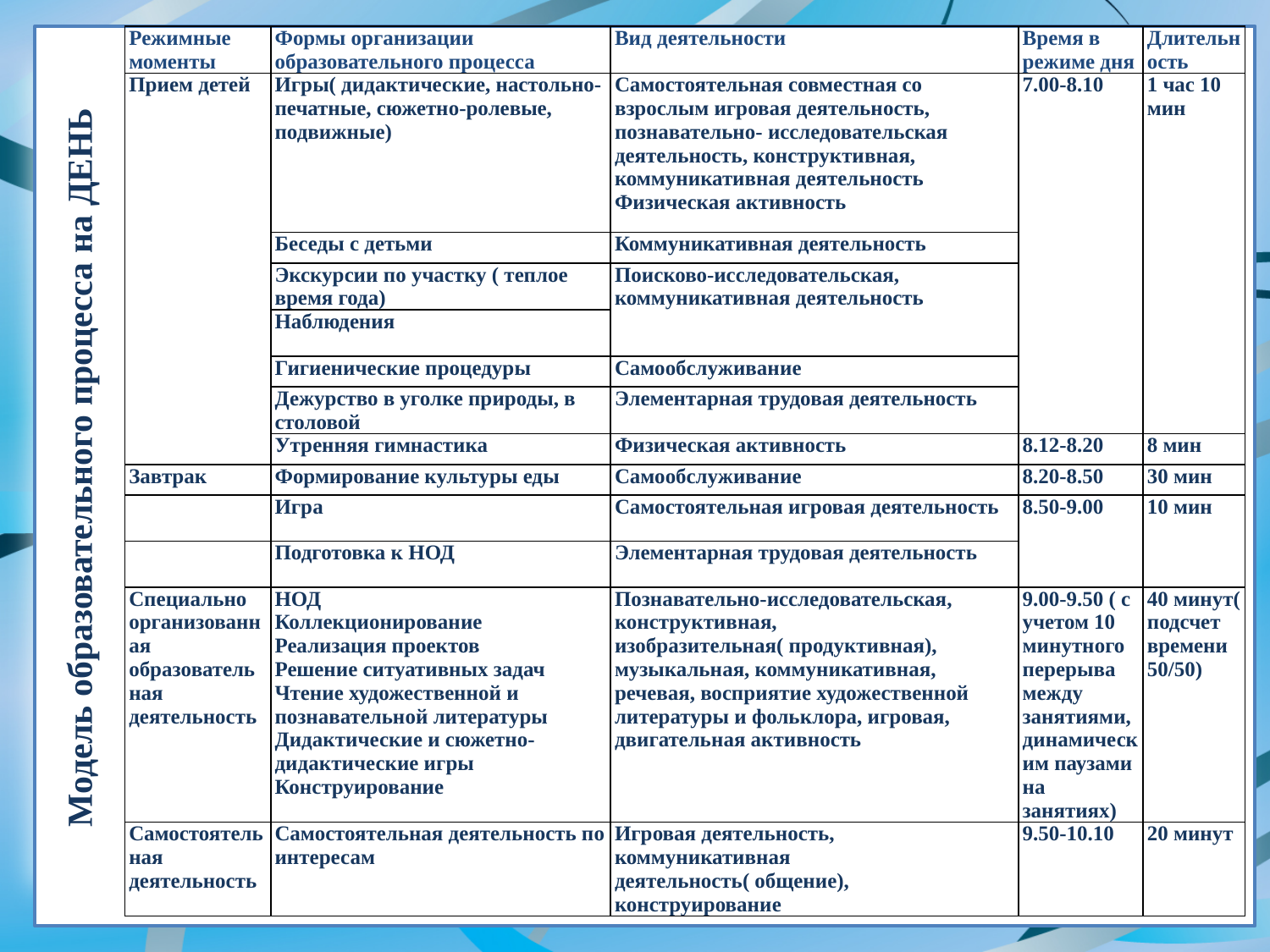

| Режимные моменты | Формы организации образовательного процесса | Вид деятельности | Время в режиме дня | Длительность |
| --- | --- | --- | --- | --- |
| Прием детей | Игры( дидактические, настольно-печатные, сюжетно-ролевые, подвижные) | Самостоятельная совместная со взрослым игровая деятельность, познавательно- исследовательская деятельность, конструктивная, коммуникативная деятельность Физическая активность | 7.00-8.10 | 1 час 10 мин |
|  | Беседы с детьми | Коммуникативная деятельность |  |  |
|  | Экскурсии по участку ( теплое время года) | Поисково-исследовательская, коммуникативная деятельность |  |  |
|  | Наблюдения |  |  |  |
|  | Гигиенические процедуры | Самообслуживание |  |  |
|  | Дежурство в уголке природы, в столовой | Элементарная трудовая деятельность |  |  |
|  | Утренняя гимнастика | Физическая активность | 8.12-8.20 | 8 мин |
| Завтрак | Формирование культуры еды | Самообслуживание | 8.20-8.50 | 30 мин |
|  | Игра | Самостоятельная игровая деятельность | 8.50-9.00 | 10 мин |
|  | Подготовка к НОД | Элементарная трудовая деятельность |  |  |
| Специально организованная образовательная деятельность | НОД Коллекционирование Реализация проектов Решение ситуативных задач Чтение художественной и познавательной литературы Дидактические и сюжетно-дидактические игры Конструирование | Познавательно-исследовательская, конструктивная, изобразительная( продуктивная), музыкальная, коммуникативная, речевая, восприятие художественной литературы и фольклора, игровая, двигательная активность | 9.00-9.50 ( с учетом 10 минутного перерыва между занятиями, динамическим паузами на занятиях) | 40 минут( подсчет времени 50/50) |
| Самостоятельная деятельность | Самостоятельная деятельность по интересам | Игровая деятельность, коммуникативная деятельность( общение), конструирование | 9.50-10.10 | 20 минут |
# Модель образовательного процесса на ДЕНЬ